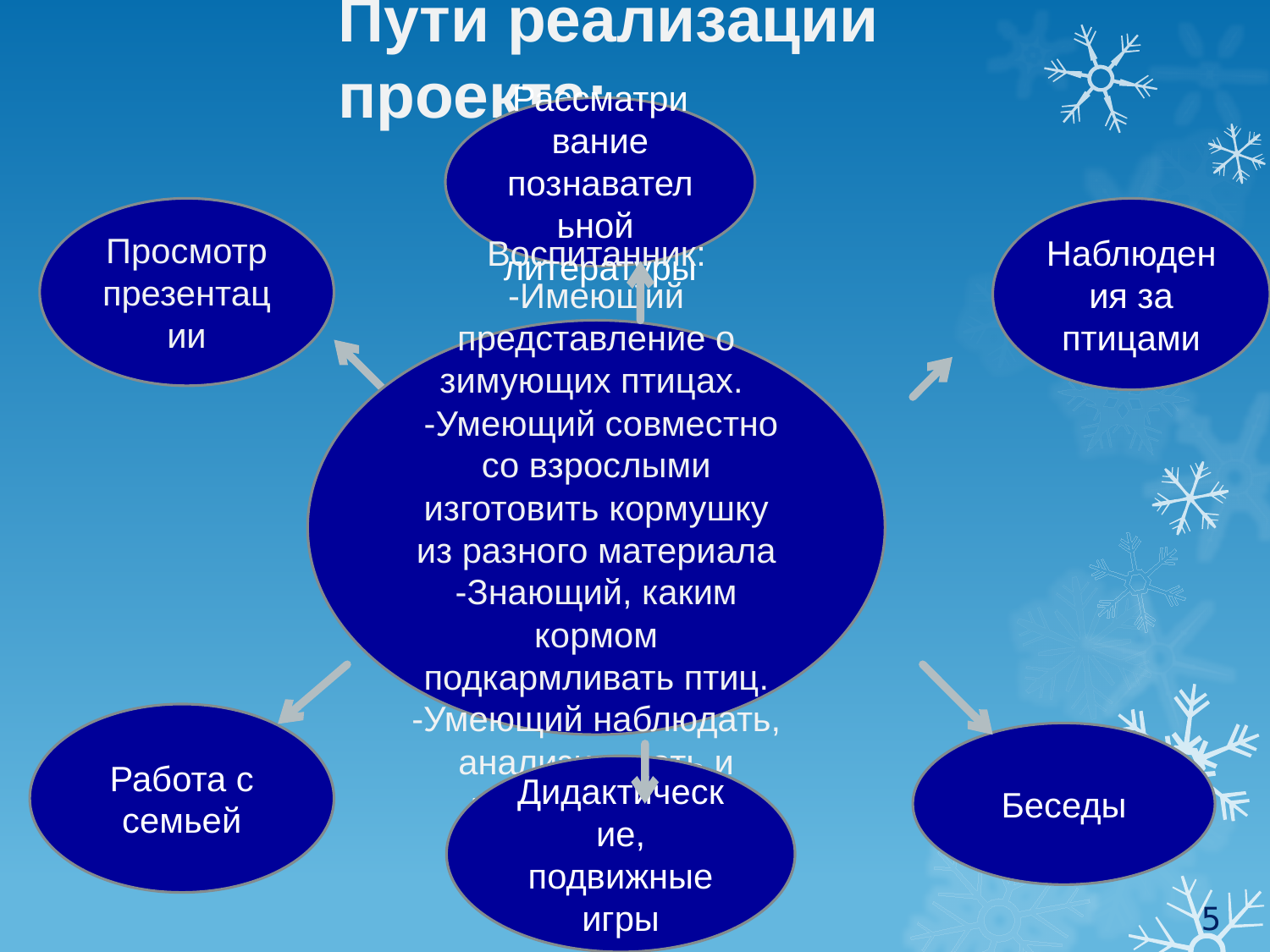

# Пути реализации проекта:
Рассматривание познавательной  литературы
Просмотр презентации
Наблюдения за птицами
Воспитанник:
-Имеющий представление о зимующих птицах.
 -Умеющий совместно со взрослыми изготовить кормушку из разного материала
-Знающий, каким кормом подкармливать птиц.
-Умеющий наблюдать, анализировать и делать выводы.
Работа с семьей
Беседы
Дидактические,
подвижные игры
5